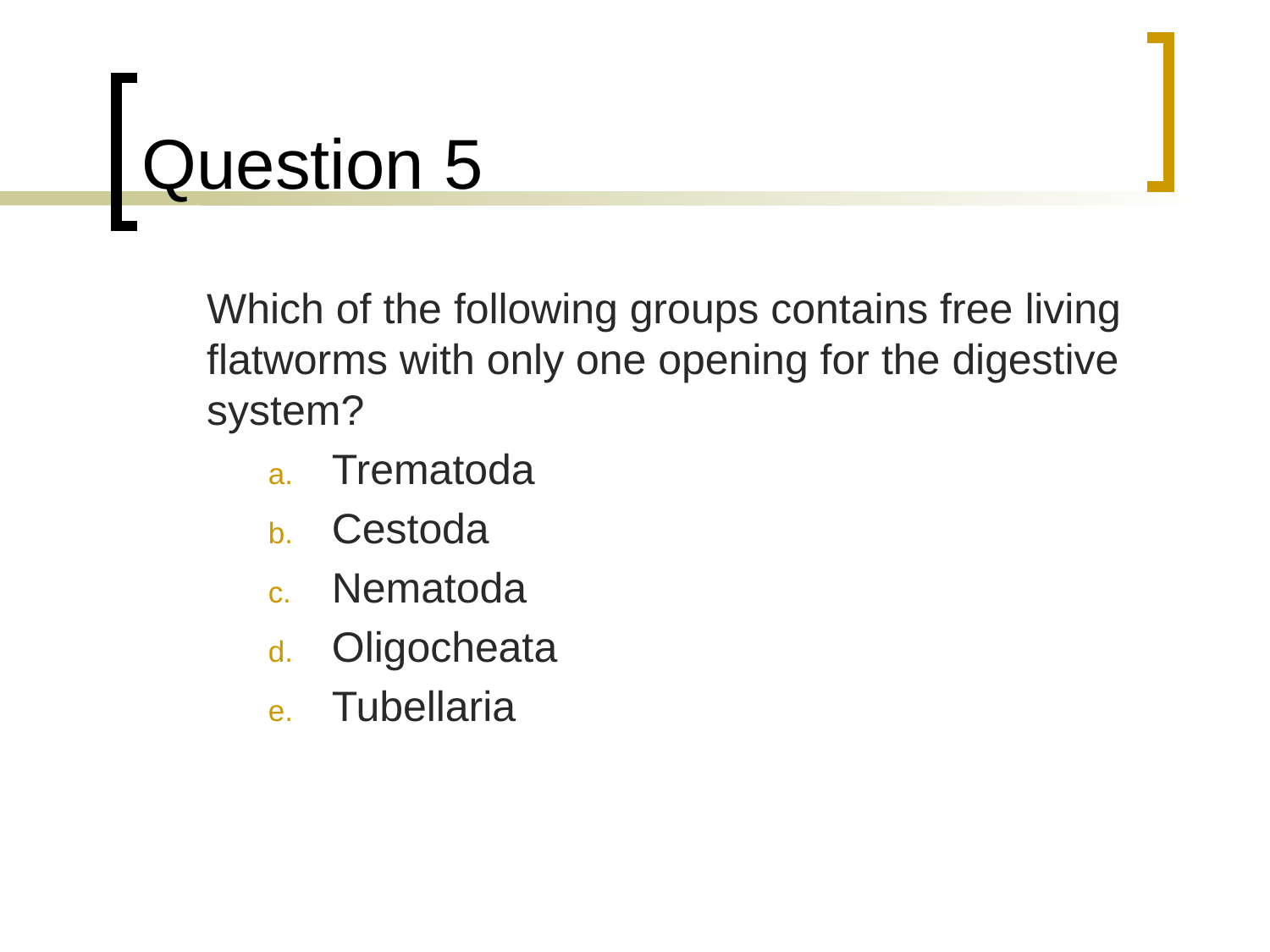

# Question 5
	Which of the following groups contains free living flatworms with only one opening for the digestive system?
Trematoda
Cestoda
Nematoda
Oligocheata
Tubellaria